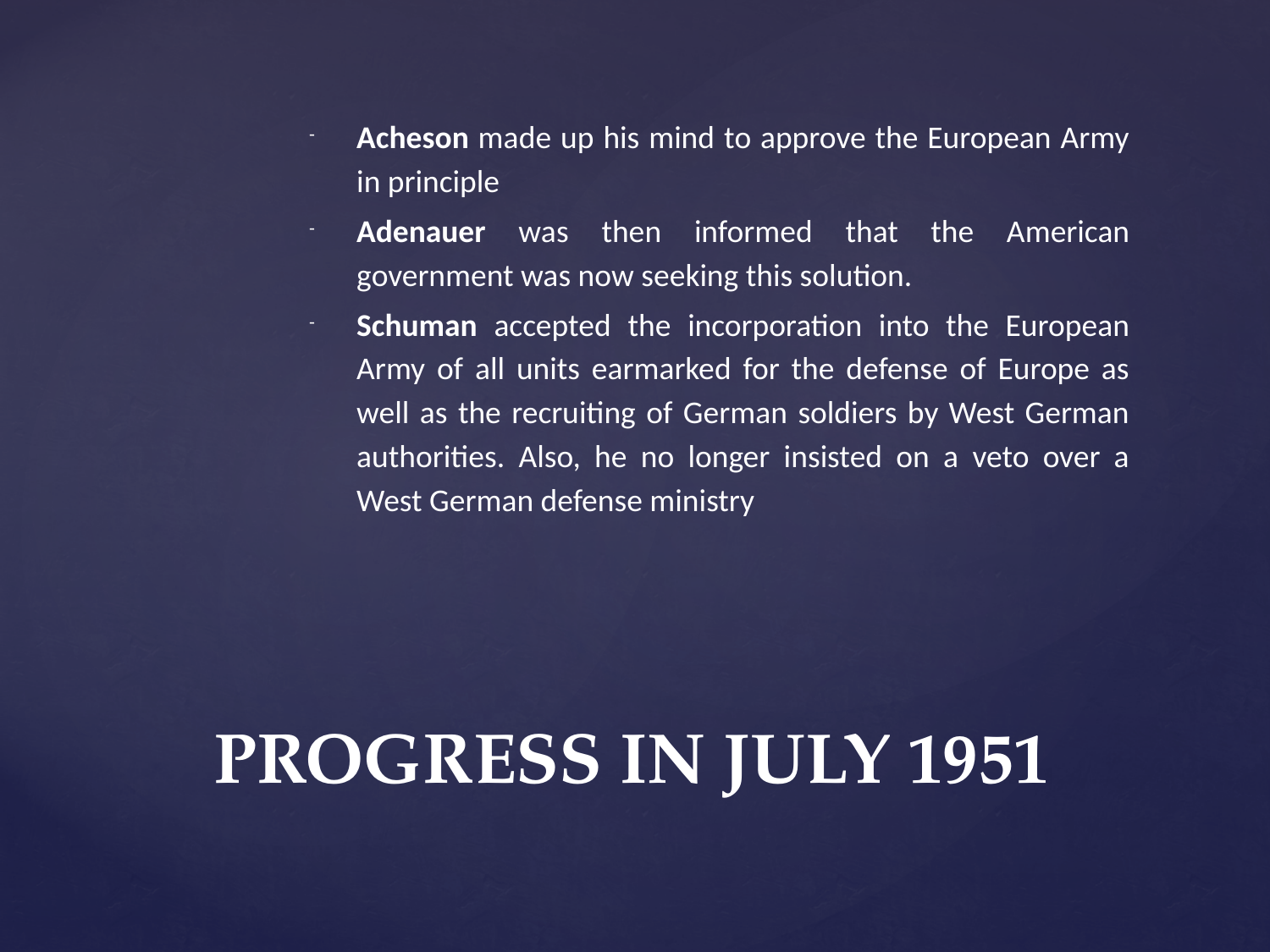

Acheson made up his mind to approve the European Army in principle
Adenauer was then informed that the American government was now seeking this solution.
Schuman accepted the incorporation into the European Army of all units earmarked for the defense of Europe as well as the recruiting of German soldiers by West German authorities. Also, he no longer insisted on a veto over a West German defense ministry

# PROGRESS IN JULY 1951